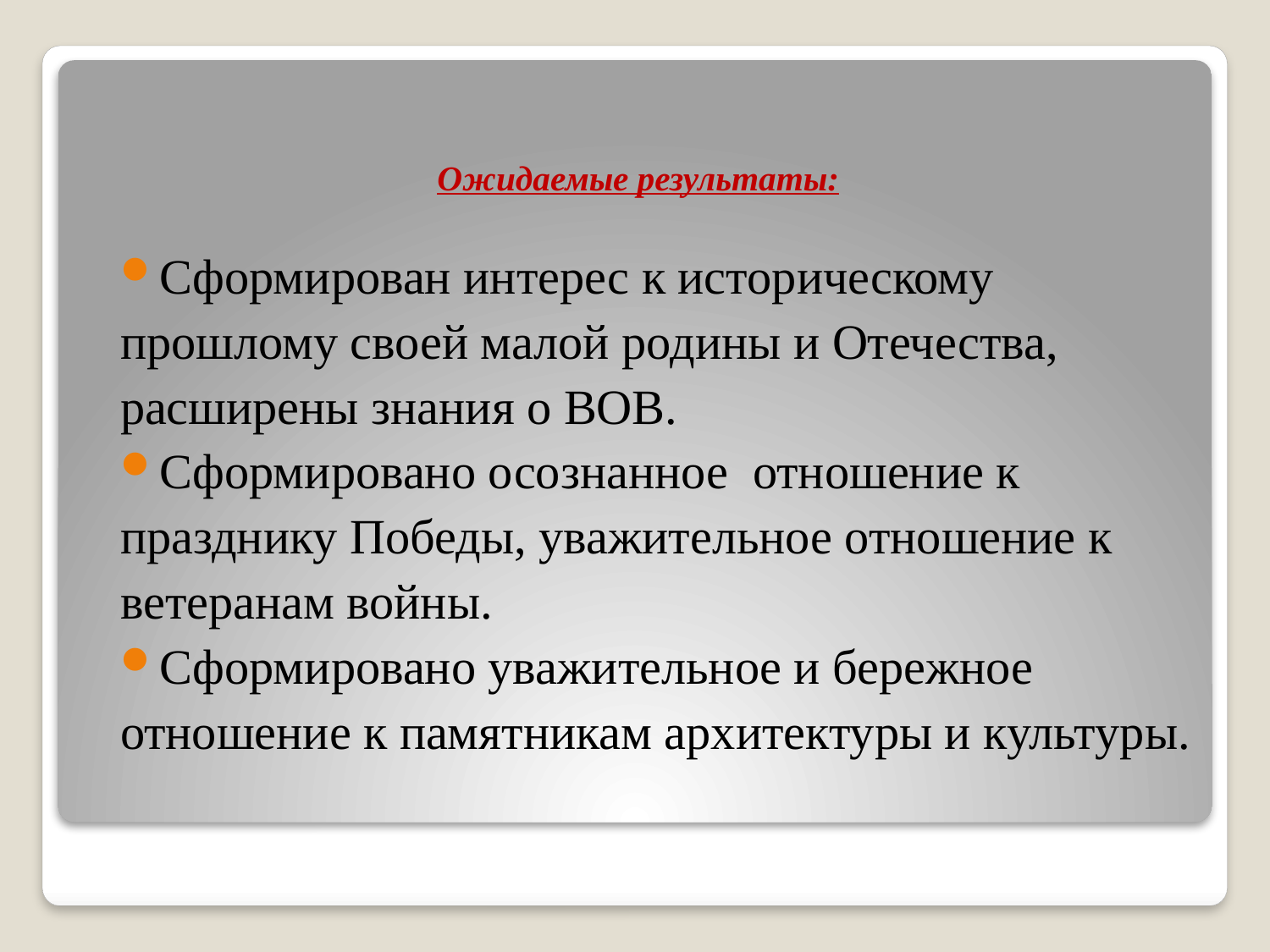

# Ожидаемые результаты:
Сформирован интерес к историческому прошлому своей малой родины и Отечества, расширены знания о ВОВ.
Сформировано осознанное  отношение к празднику Победы, уважительное отношение к ветеранам войны.
Сформировано уважительное и бережное отношение к памятникам архитектуры и культуры.